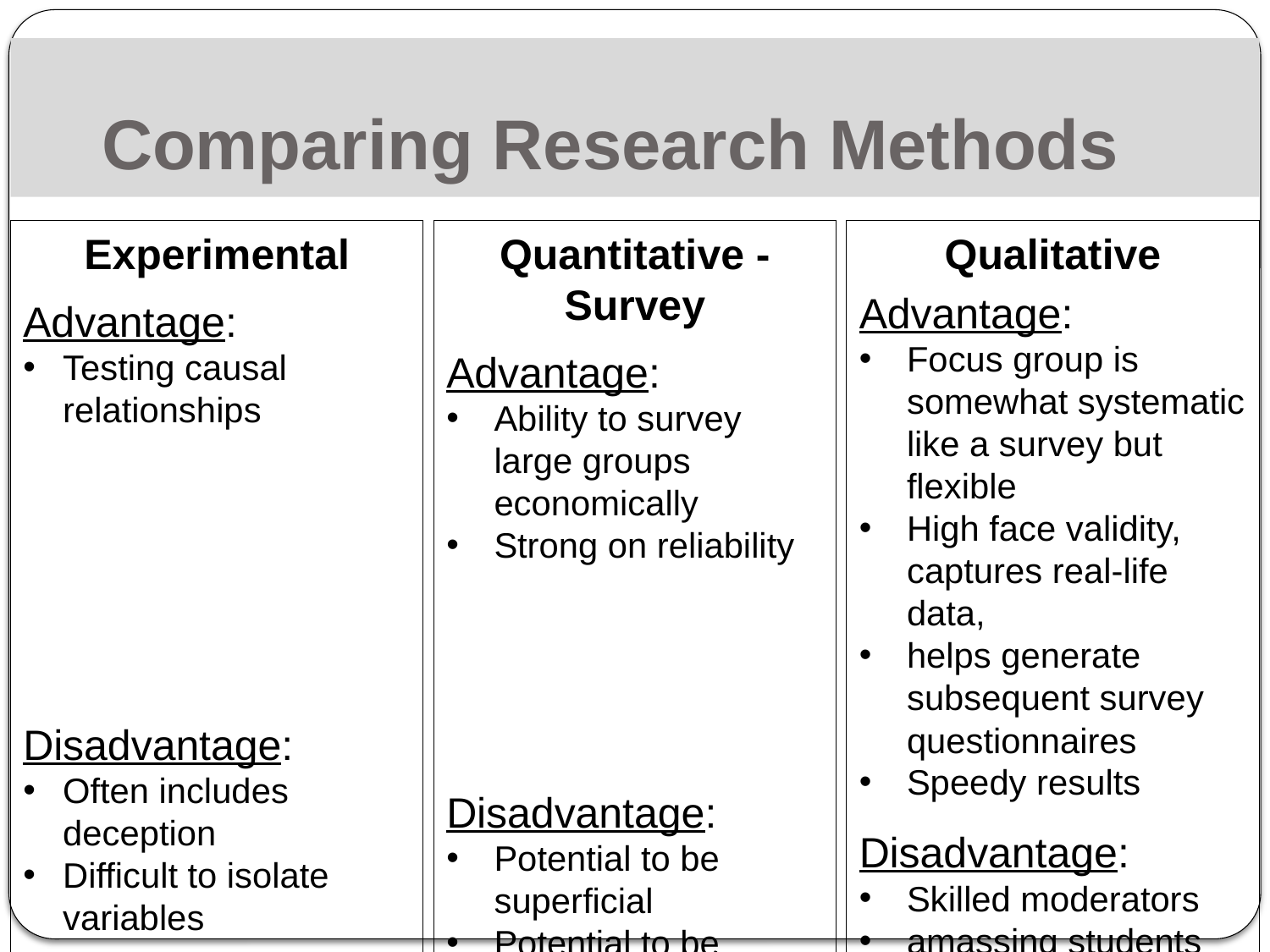

# Comparing Research Methods
Experimental

Advantage:
Testing causal relationships

Disadvantage:
Often includes deception
Difficult to isolate variables

Quantitative -Survey

Advantage:
Ability to survey large groups economically
Strong on reliability

Disadvantage:
Potential to be superficial
Potential to be inflexible
Weak on validity
Lower return rates
Qualitative

Advantage:
Focus group is somewhat systematic like a survey but flexible
High face validity, captures real-life data,
helps generate subsequent survey questionnaires
Speedy results

Disadvantage:
Skilled moderators
amassing students and locations
Difficult to analyze